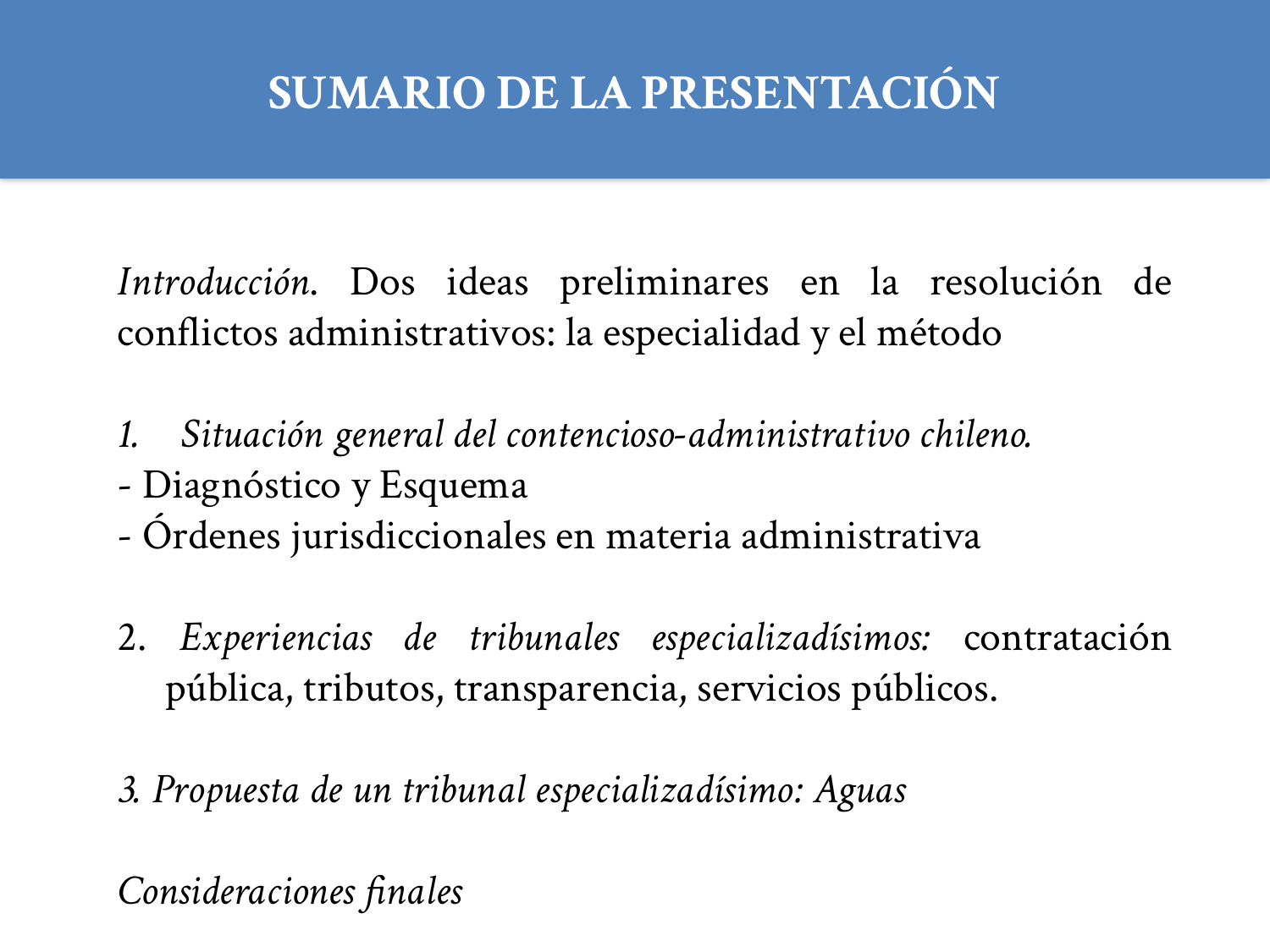

SUMARIO DE LA PRESENTACIÓN
Introducción. Dos ideas preliminares en la resolución de conflictos administrativos: la especialidad y el método

Situación general del contencioso-administrativo chileno.
- Diagnóstico y Esquema
- Órdenes jurisdiccionales en materia administrativa

2. Experiencias de tribunales especializadísimos: contratación pública, tributos, transparencia, servicios públicos.

3. Propuesta de un tribunal especializadísimo: Aguas

Consideraciones finales